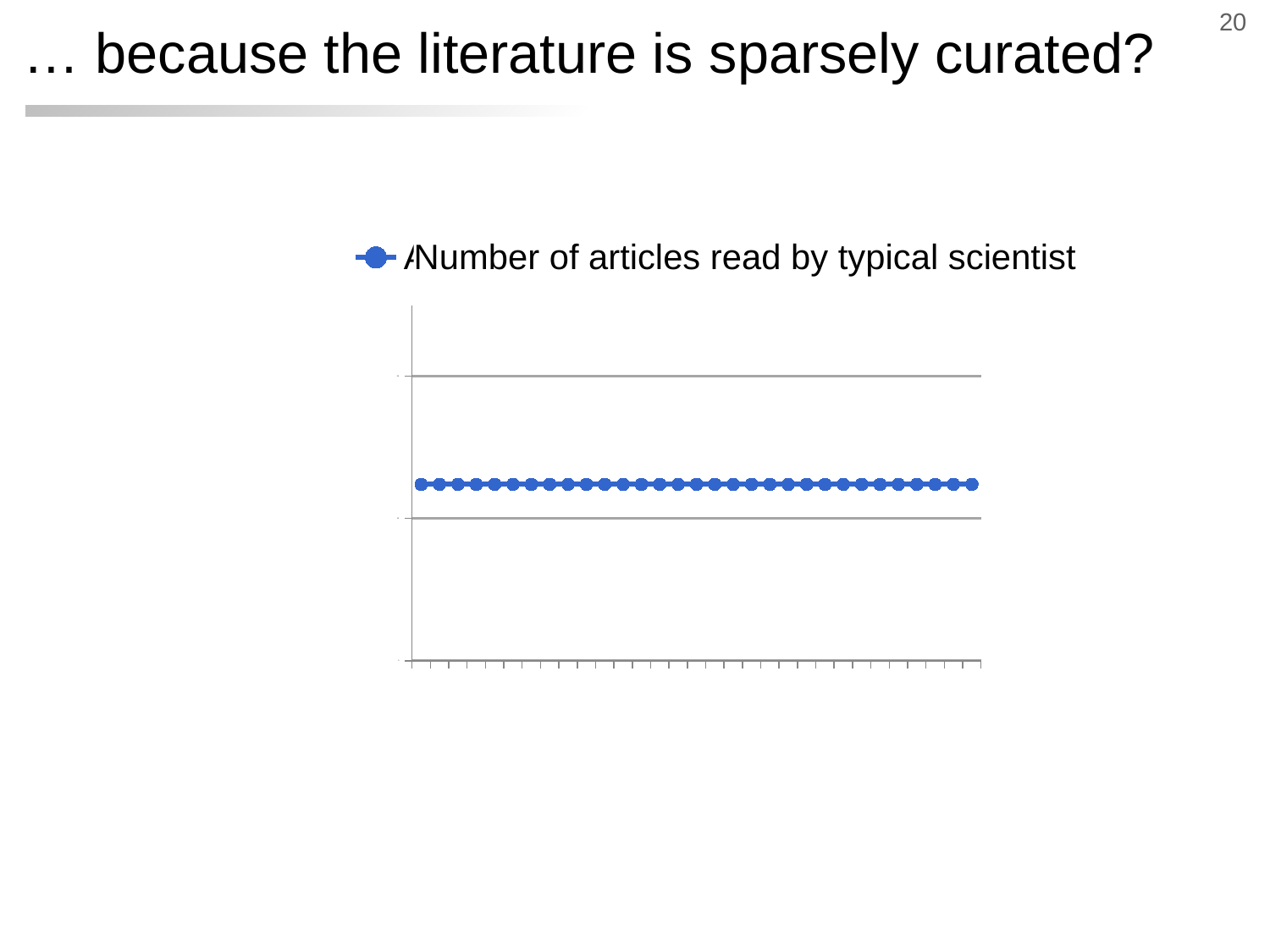

20
# … because the literature is sparsely curated?

### Chart

| Category | Average capacity of human scientist |
|---|---|
| 1979 | 12.4 |
| 1980 | 12.4 |
| 1981 | 12.4 |
| 1982 | 12.4 |
| 1983 | 12.4 |
| 1984 | 12.4 |
| 1985 | 12.4 |
| 1986 | 12.4 |
| 1987 | 12.4 |
| 1988 | 12.4 |
| 1989 | 12.4 |
| 1990 | 12.4 |
| 1991 | 12.4 |
| 1992 | 12.4 |
| 1993 | 12.4 |
| 1994 | 12.4 |
| 1995 | 12.4 |
| 1996 | 12.4 |
| 1997 | 12.4 |
| 1998 | 12.4 |
| 1999 | 12.4 |
| 2000 | 12.4 |
| 2001 | 12.4 |
| 2002 | 12.4 |
| 2003 | 12.4 |
| 2004 | 12.4 |
| 2005 | 12.4 |
| 2006 | 12.4 |
| 2007 | 12.4 |
| 2008 | 12.4 |
| 2009 | 12.4 |
Number of articles read by typical scientist